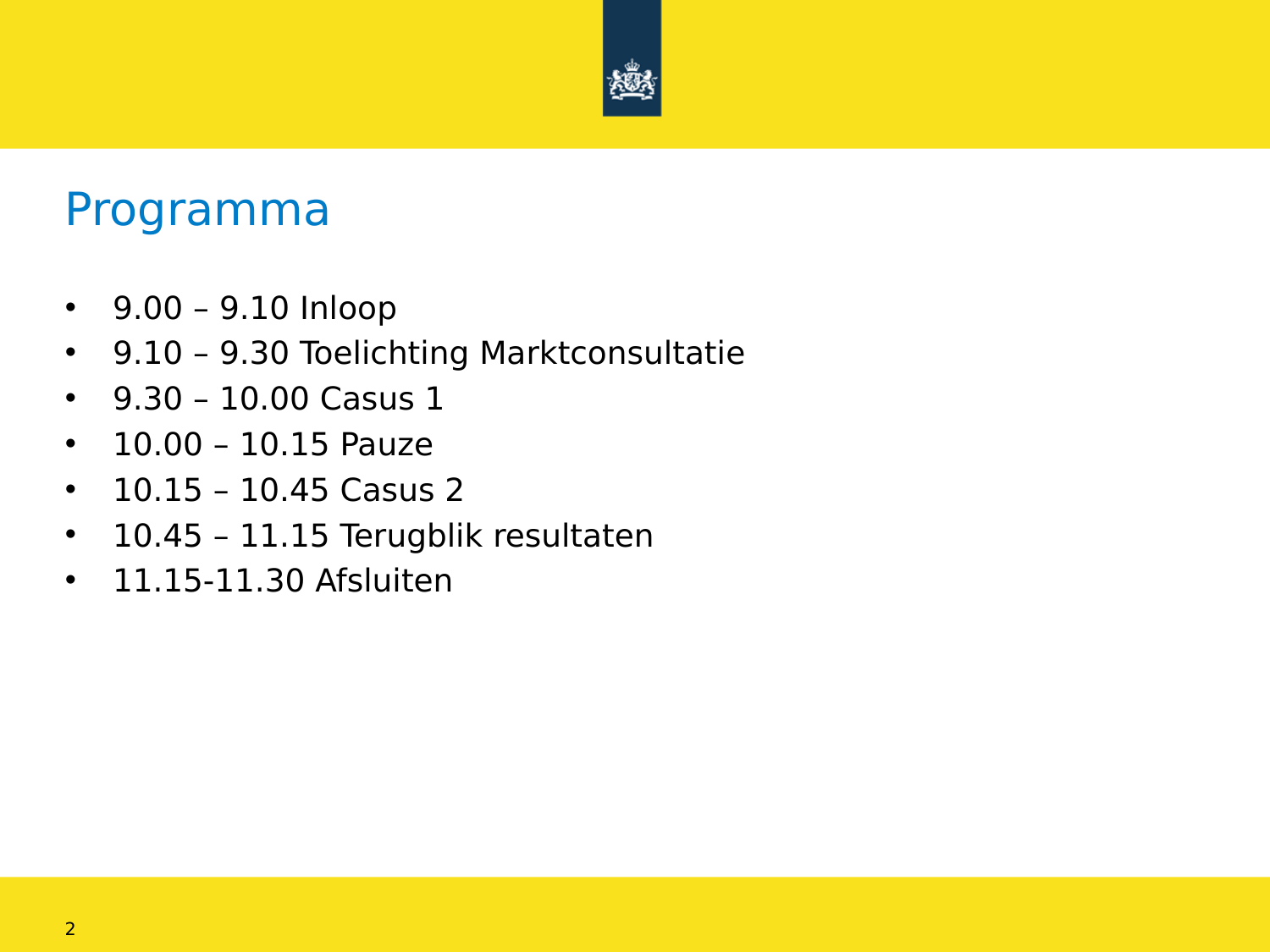

# Programma
9.00 – 9.10 Inloop
9.10 – 9.30 Toelichting Marktconsultatie
9.30 – 10.00 Casus 1
10.00 – 10.15 Pauze
10.15 – 10.45 Casus 2
10.45 – 11.15 Terugblik resultaten
11.15-11.30 Afsluiten